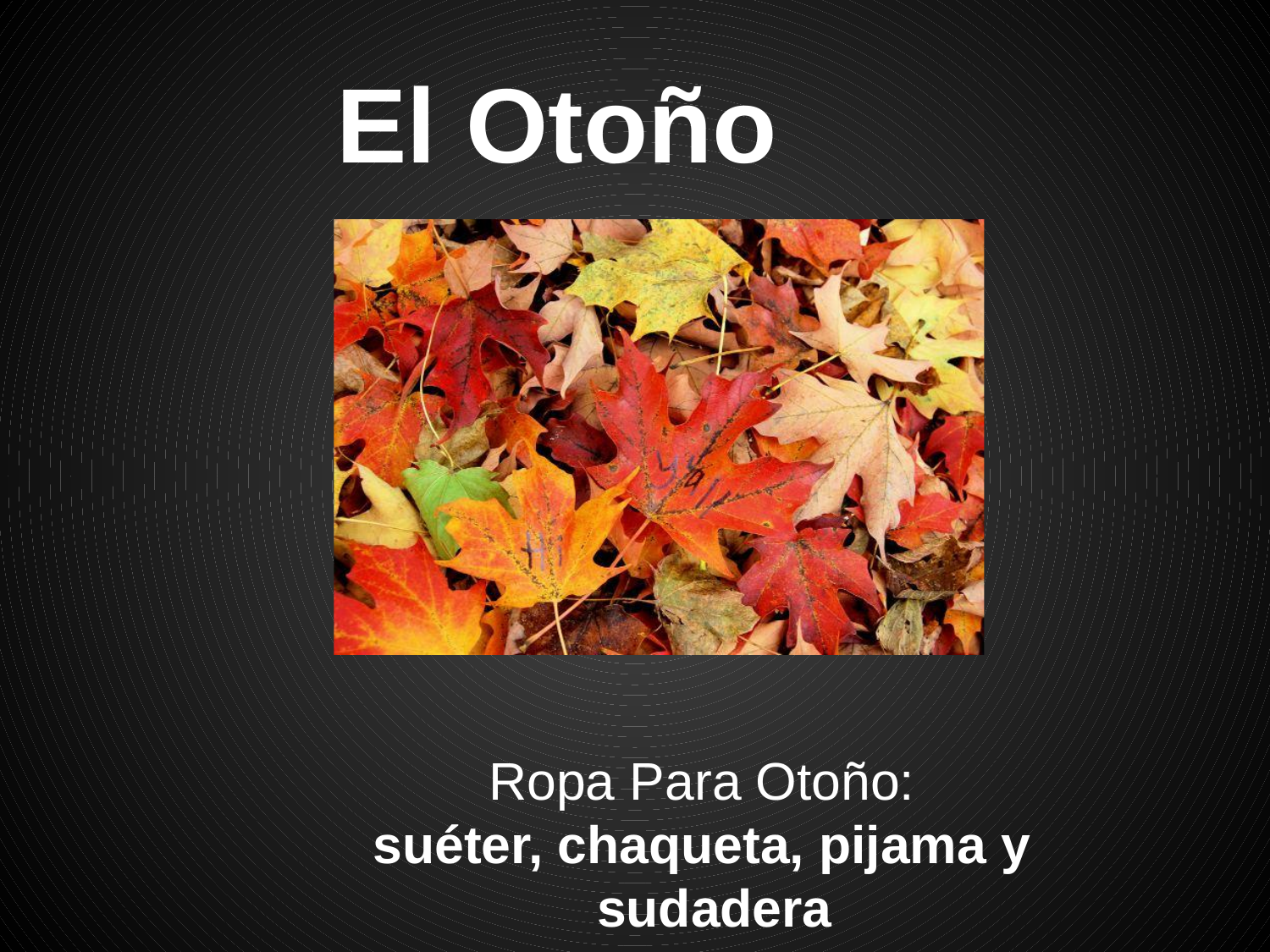

# El Otoño

Ropa Para Otoño:
suéter, chaqueta, pijama y sudadera